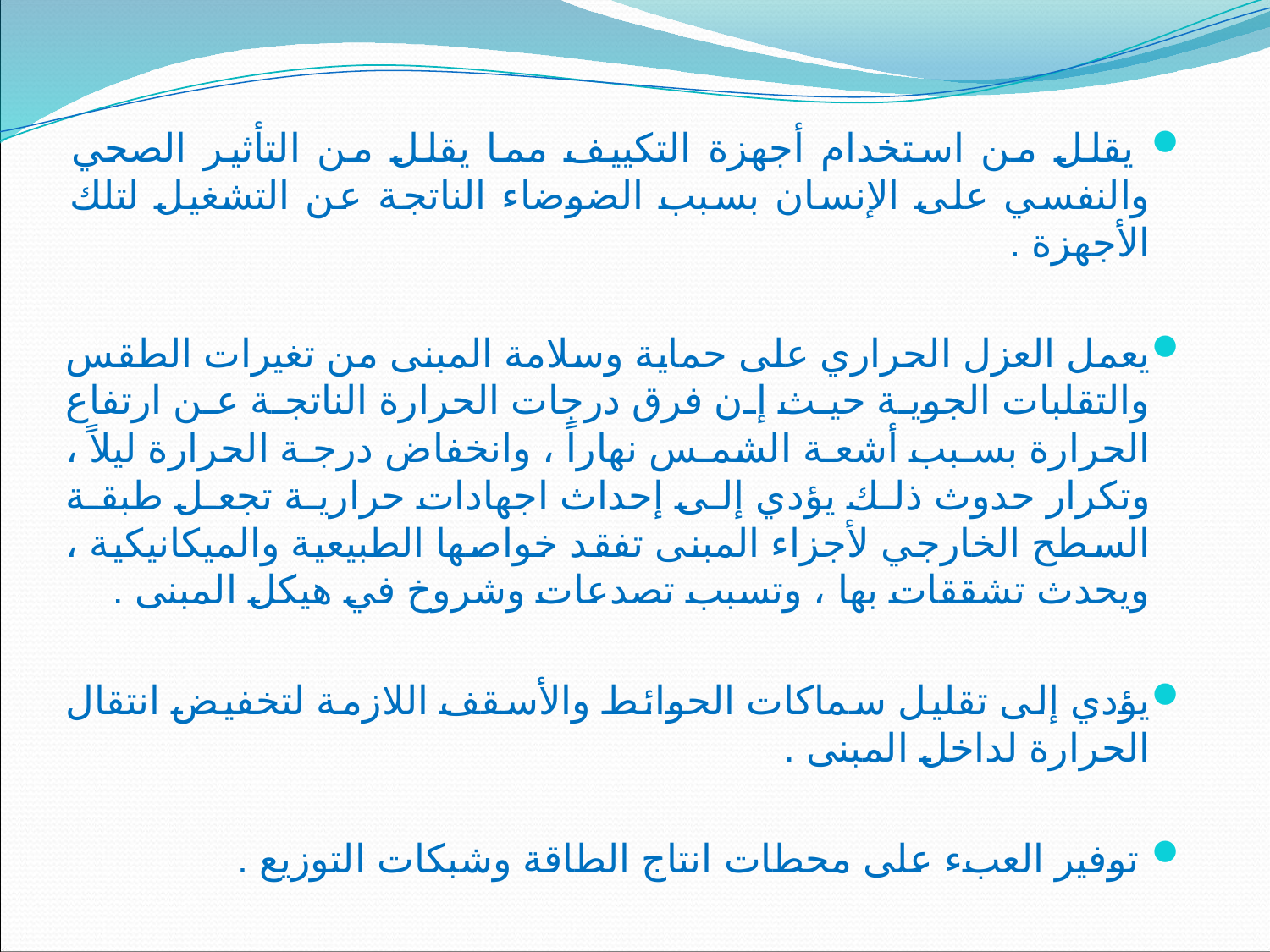

يقلل من استخدام أجهزة التكييف مما يقلل من التأثير الصحي والنفسي على الإنسان بسبب الضوضاء الناتجة عن التشغيل لتلك الأجهزة .

يعمل العزل الحراري على حماية وسلامة المبنى من تغيرات الطقس والتقلبات الجوية حيث إن فرق درجات الحرارة الناتجة عن ارتفاع الحرارة بسبب أشعة الشمس نهاراً ، وانخفاض درجة الحرارة ليلاً ، وتكرار حدوث ذلك يؤدي إلى إحداث اجهادات حرارية تجعل طبقة السطح الخارجي لأجزاء المبنى تفقد خواصها الطبيعية والميكانيكية ، ويحدث تشققات بها ، وتسبب تصدعات وشروخ في هيكل المبنى .

يؤدي إلى تقليل سماكات الحوائط والأسقف اللازمة لتخفيض انتقال الحرارة لداخل المبنى .

 توفير العبء على محطات انتاج الطاقة وشبكات التوزيع .